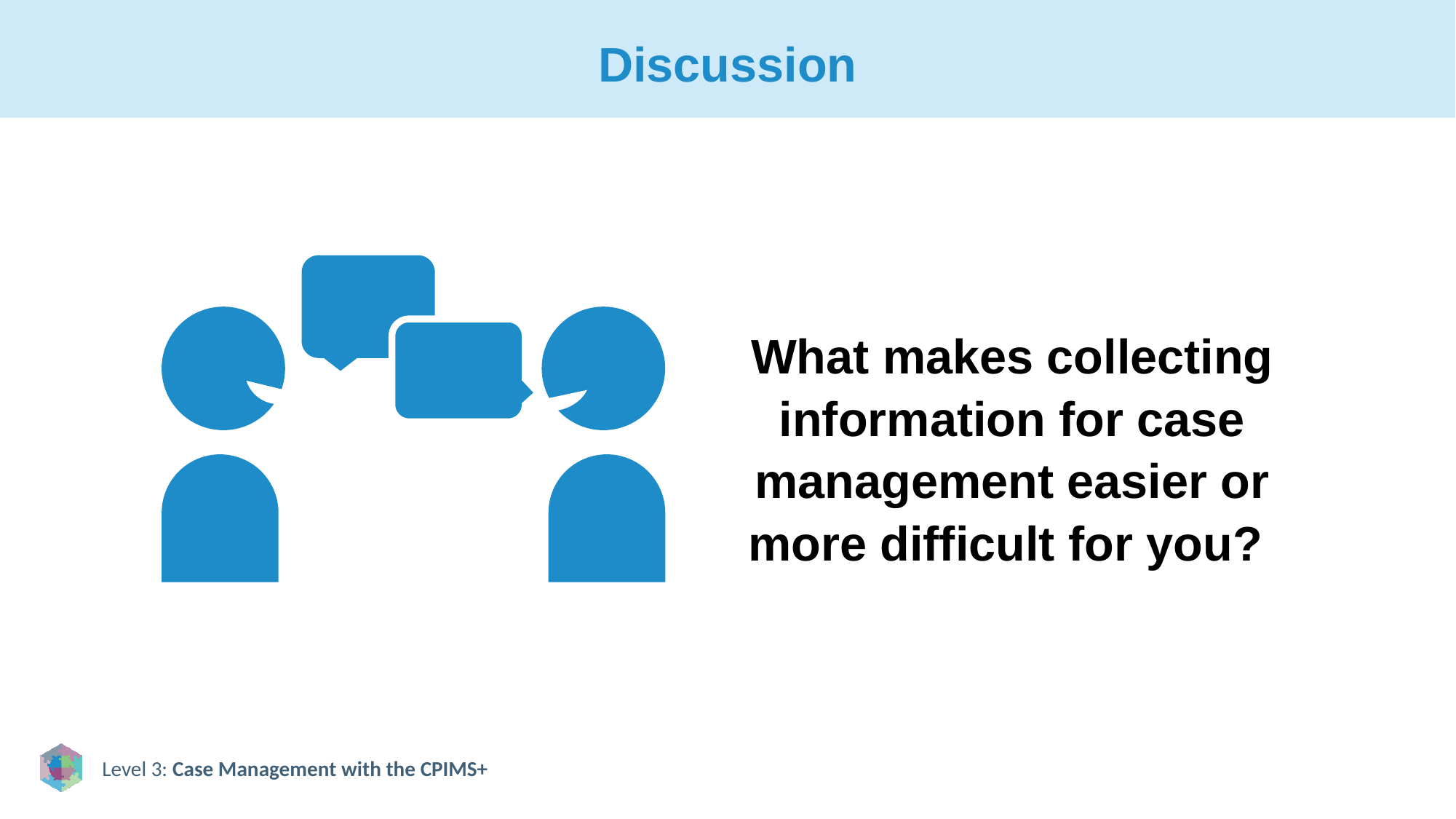

# Discussion

What makes collecting information for case management easier or more difficult for you?